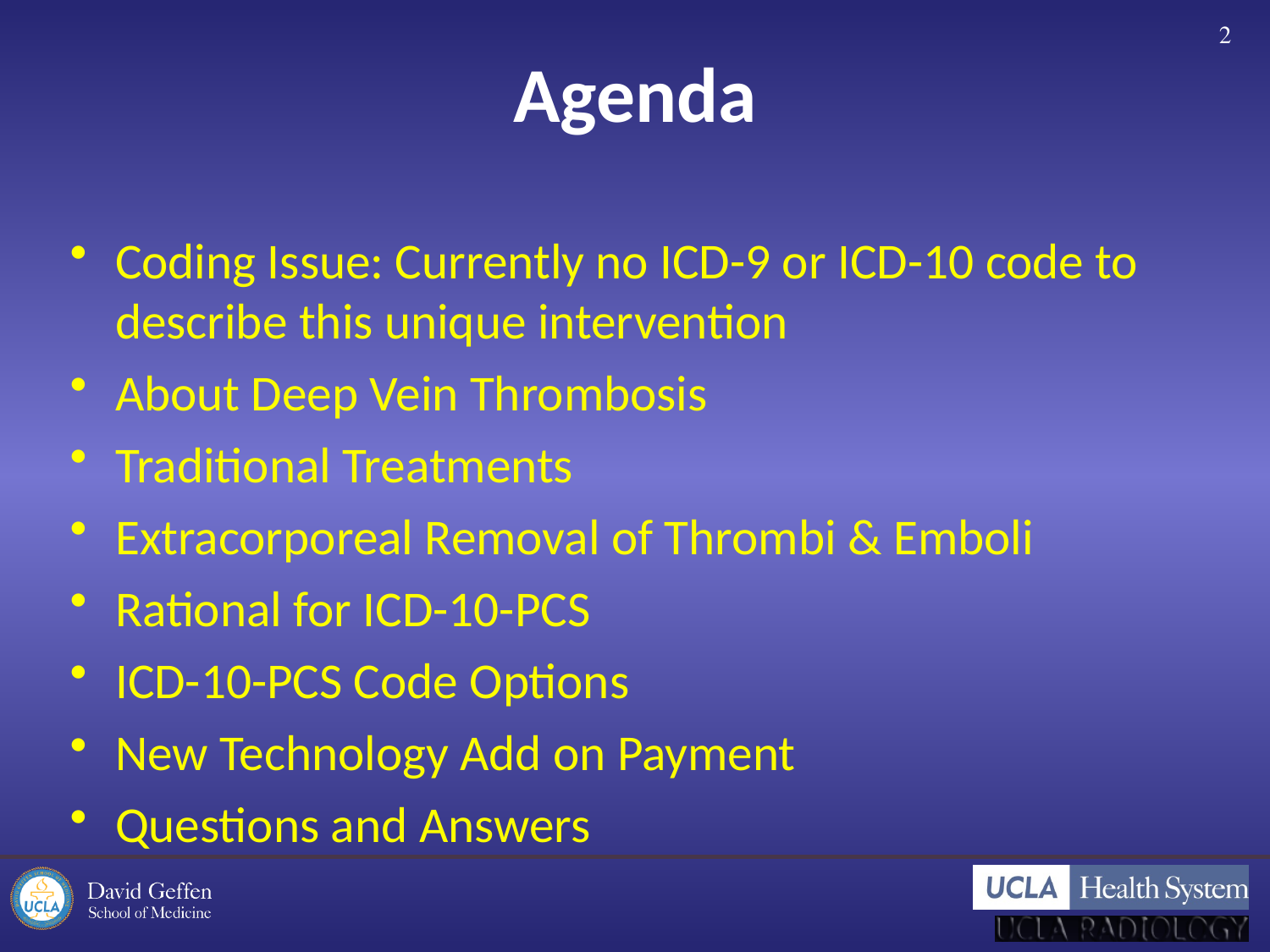

2
# Agenda
Coding Issue: Currently no ICD-9 or ICD-10 code to describe this unique intervention
About Deep Vein Thrombosis
Traditional Treatments
Extracorporeal Removal of Thrombi & Emboli
Rational for ICD-10-PCS
ICD-10-PCS Code Options
New Technology Add on Payment
Questions and Answers